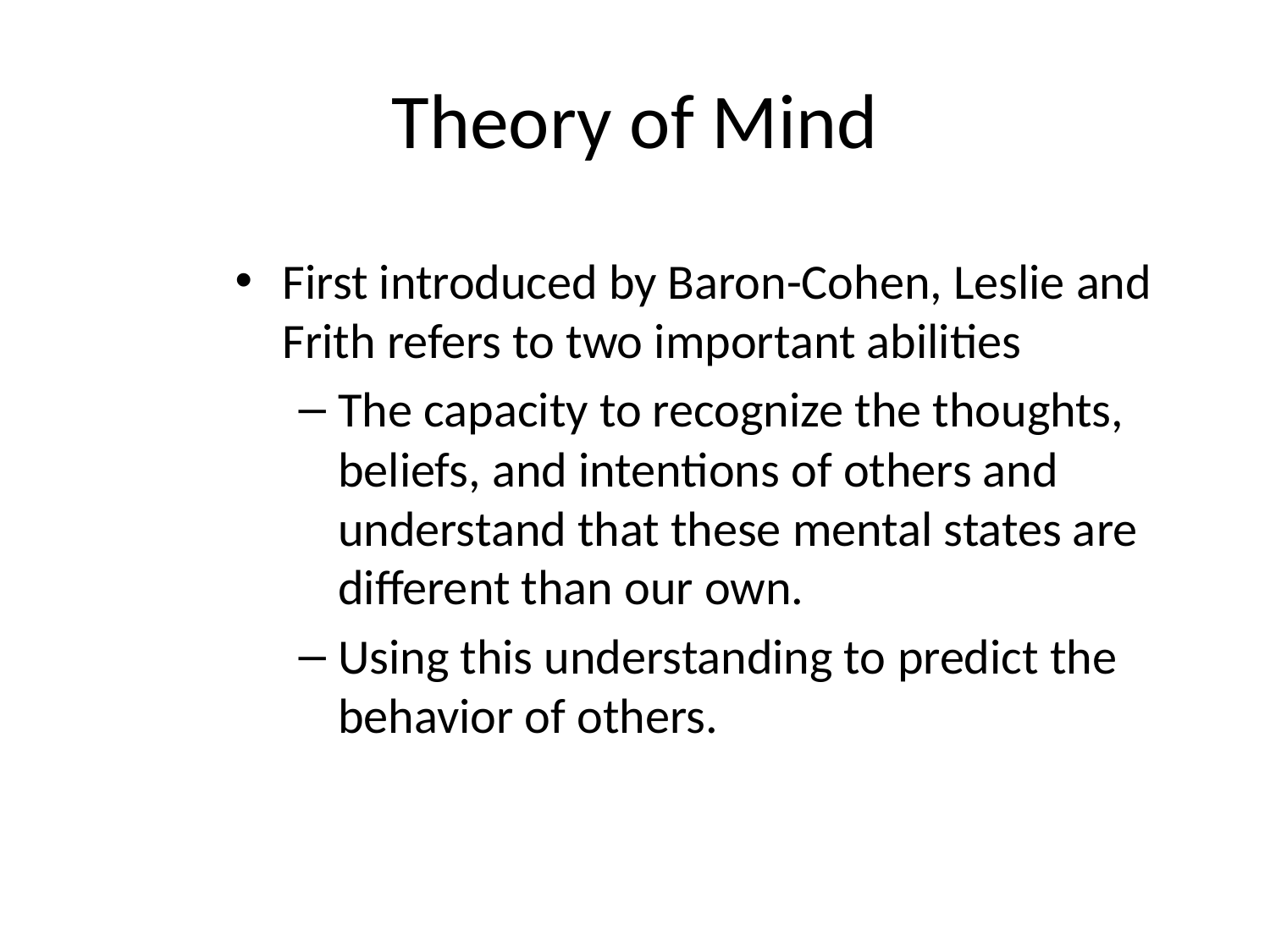

# Theory of Mind
First introduced by Baron-Cohen, Leslie and Frith refers to two important abilities
The capacity to recognize the thoughts, beliefs, and intentions of others and understand that these mental states are different than our own.
Using this understanding to predict the behavior of others.